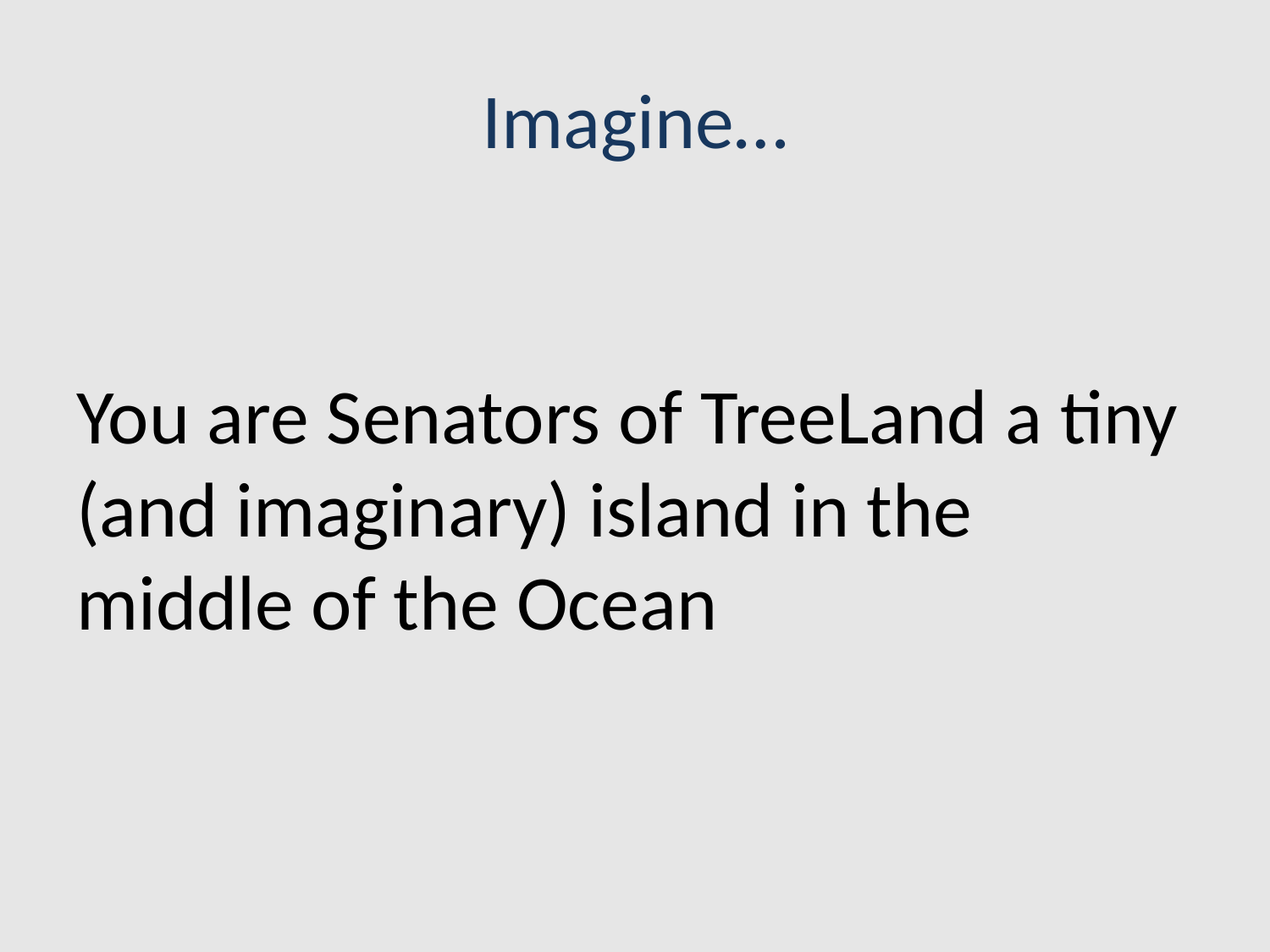

# Imagine…
You are Senators of TreeLand a tiny (and imaginary) island in the middle of the Ocean